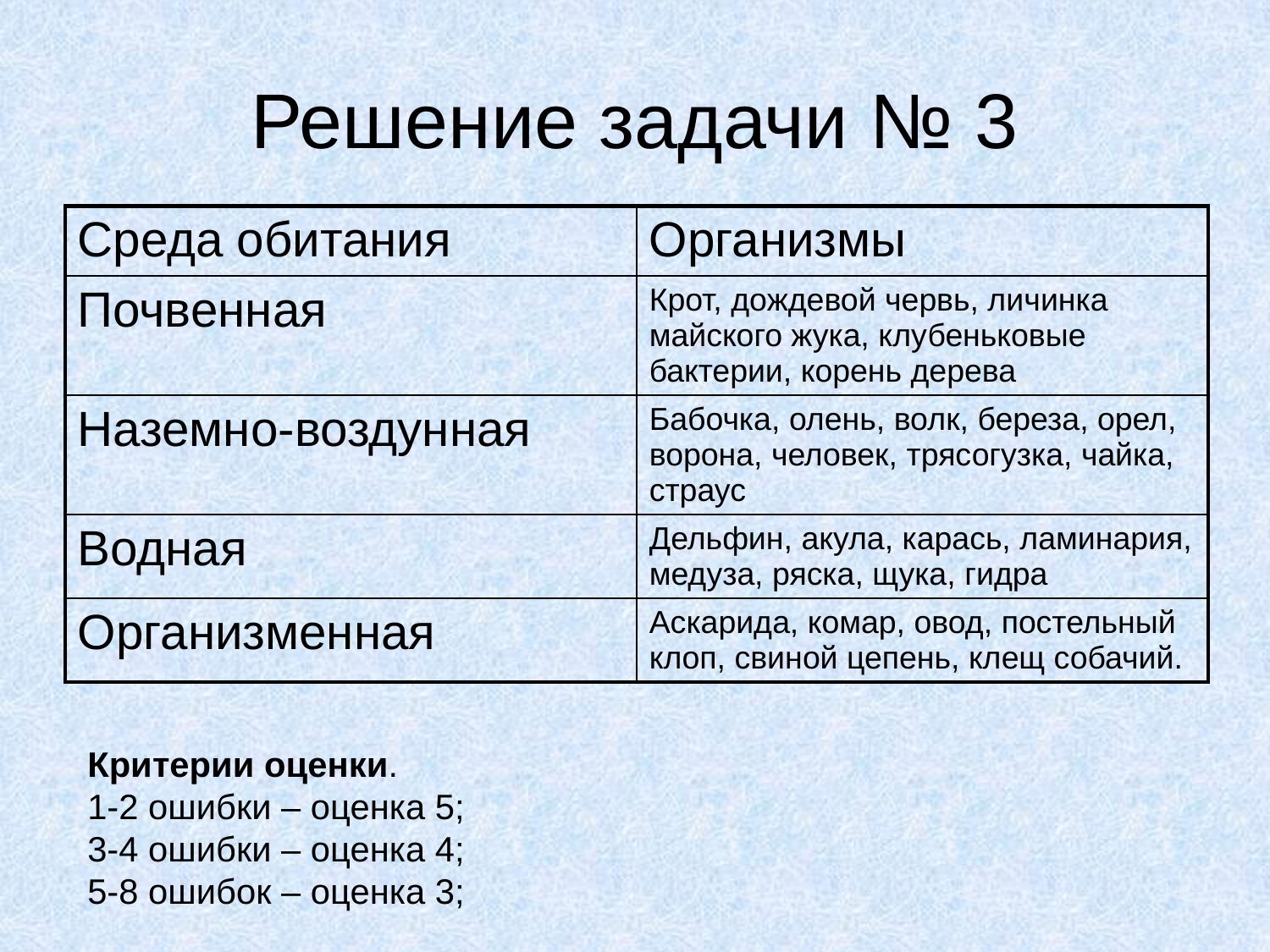

# Решение задачи № 3
| Среда обитания | Организмы |
| --- | --- |
| Почвенная | Крот, дождевой червь, личинка майского жука, клубеньковые бактерии, корень дерева |
| Наземно-воздунная | Бабочка, олень, волк, береза, орел, ворона, человек, трясогузка, чайка, страус |
| Водная | Дельфин, акула, карась, ламинария, медуза, ряска, щука, гидра |
| Организменная | Аскарида, комар, овод, постельный клоп, свиной цепень, клещ собачий. |
Критерии оценки.
1-2 ошибки – оценка 5;
3-4 ошибки – оценка 4;
5-8 ошибок – оценка 3;